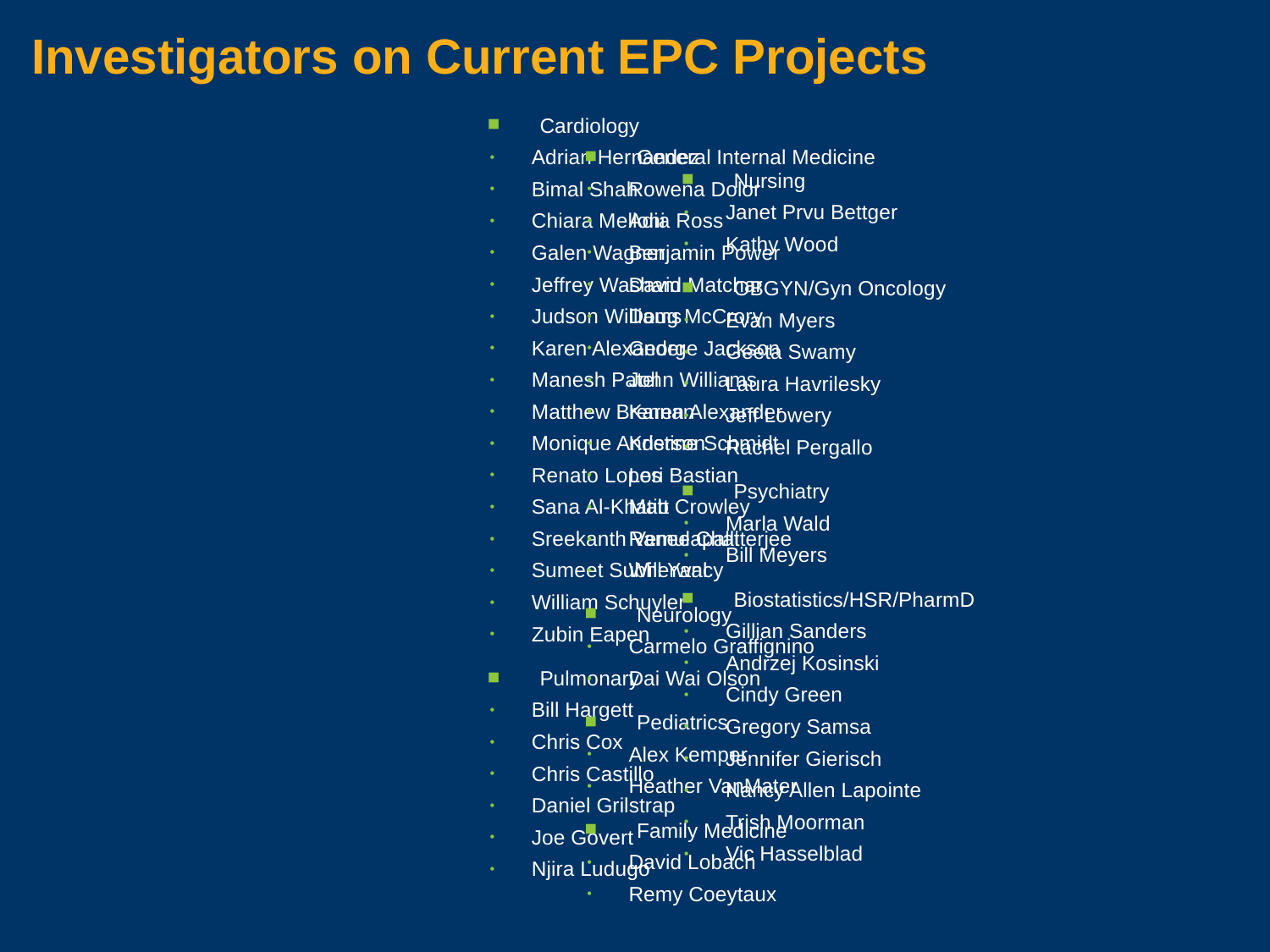

# Investigators on Current EPC Projects
Cardiology
Adrian Hernandez
Bimal Shah
Chiara Melloni
Galen Wagner
Jeffrey Washam
Judson Williams
Karen Alexander
Manesh Patel
Matthew Brennan
Monique Anderson
Renato Lopes
Sana Al-Khatib
Sreekanth Vemulapalli
Sumeet Subherwal
William Schuyler
Zubin Eapen

Pulmonary
Bill Hargett
Chris Cox
Chris Castillo
Daniel Grilstrap
Joe Govert
Njira Ludugo

General Internal Medicine
Rowena Dolor
Adia Ross
Benjamin Power
David Matchar
Doug McCrory
George Jackson
John Williams
Karen Alexander
Kristine Schmidt
Lori Bastian
Matt Crowley
Ranee Chatterjee
Will Yancy

Neurology
Carmelo Graffignino
Dai Wai Olson

Pediatrics
Alex Kemper
Heather VanMater

Family Medicine
David Lobach
Remy Coeytaux

Nursing
Janet Prvu Bettger
Kathy Wood

OBGYN/Gyn Oncology
Evan Myers
Geeta Swamy
Laura Havrilesky
Jeff Lowery
Rachel Pergallo

Psychiatry
Marla Wald
Bill Meyers

Biostatistics/HSR/PharmD
Gillian Sanders
Andrzej Kosinski
Cindy Green
Gregory Samsa
Jennifer Gierisch
Nancy Allen Lapointe
Trish Moorman
Vic Hasselblad